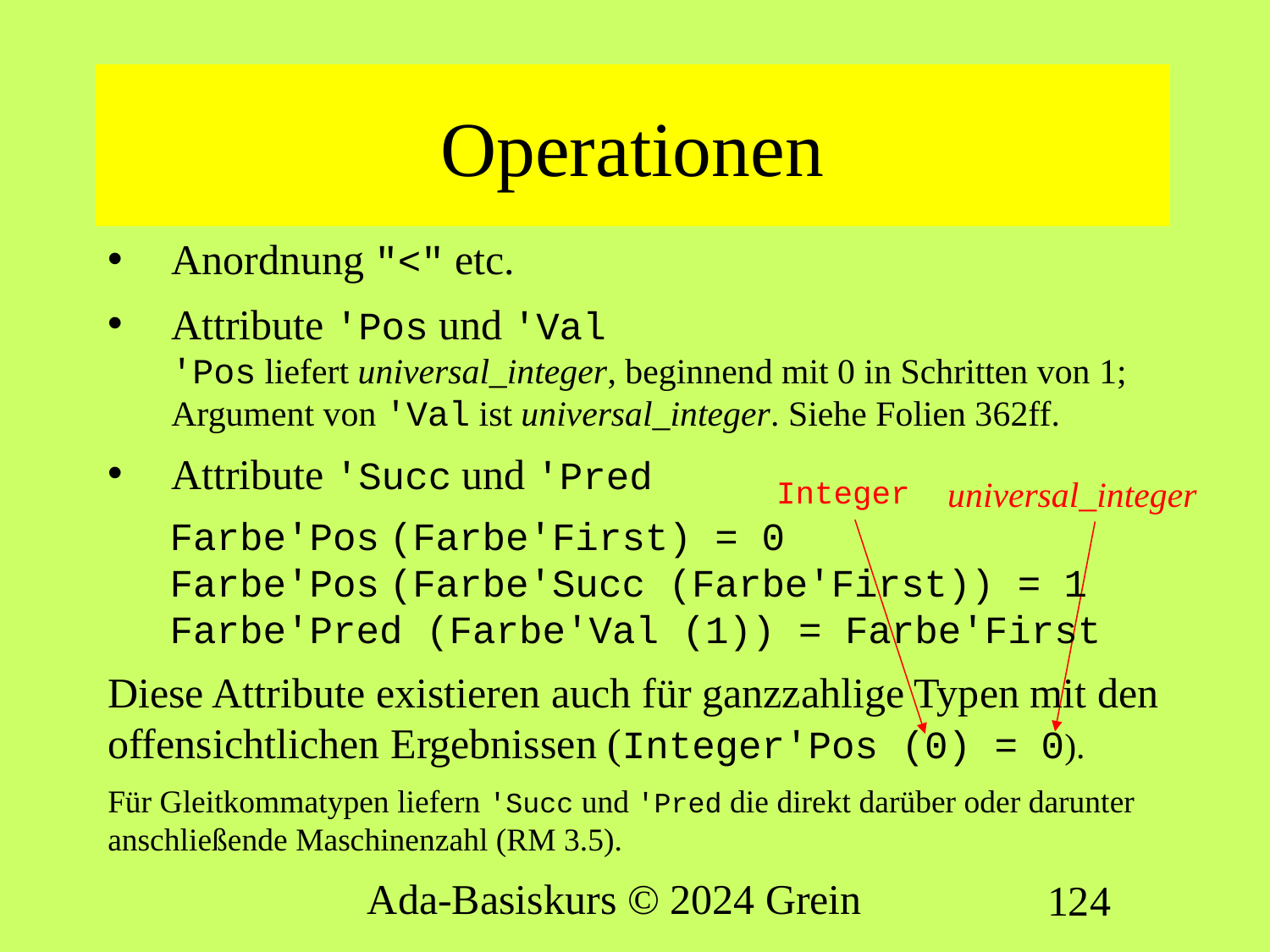

# Operationen
Anordnung "<" etc.
Attribute 'Pos und 'Val
'Pos liefert universal_integer, beginnend mit 0 in Schritten von 1; Argument von 'Val ist universal_integer. Siehe Folien 362ff.
Attribute 'Succ und 'Pred
Farbe'Pos (Farbe'First) = 0
Farbe'Pos (Farbe'Succ (Farbe'First)) = 1
Farbe'Pred (Farbe'Val (1)) = Farbe'First
Diese Attribute existieren auch für ganzzahlige Typen mit den offensichtlichen Ergebnissen (Integer'Pos (0) = 0).
Für Gleitkommatypen liefern 'Succ und 'Pred die direkt darüber oder darunter anschließende Maschinenzahl (RM 3.5).

Integer
universal_integer
Ada-Basiskurs © 2024 Grein
124